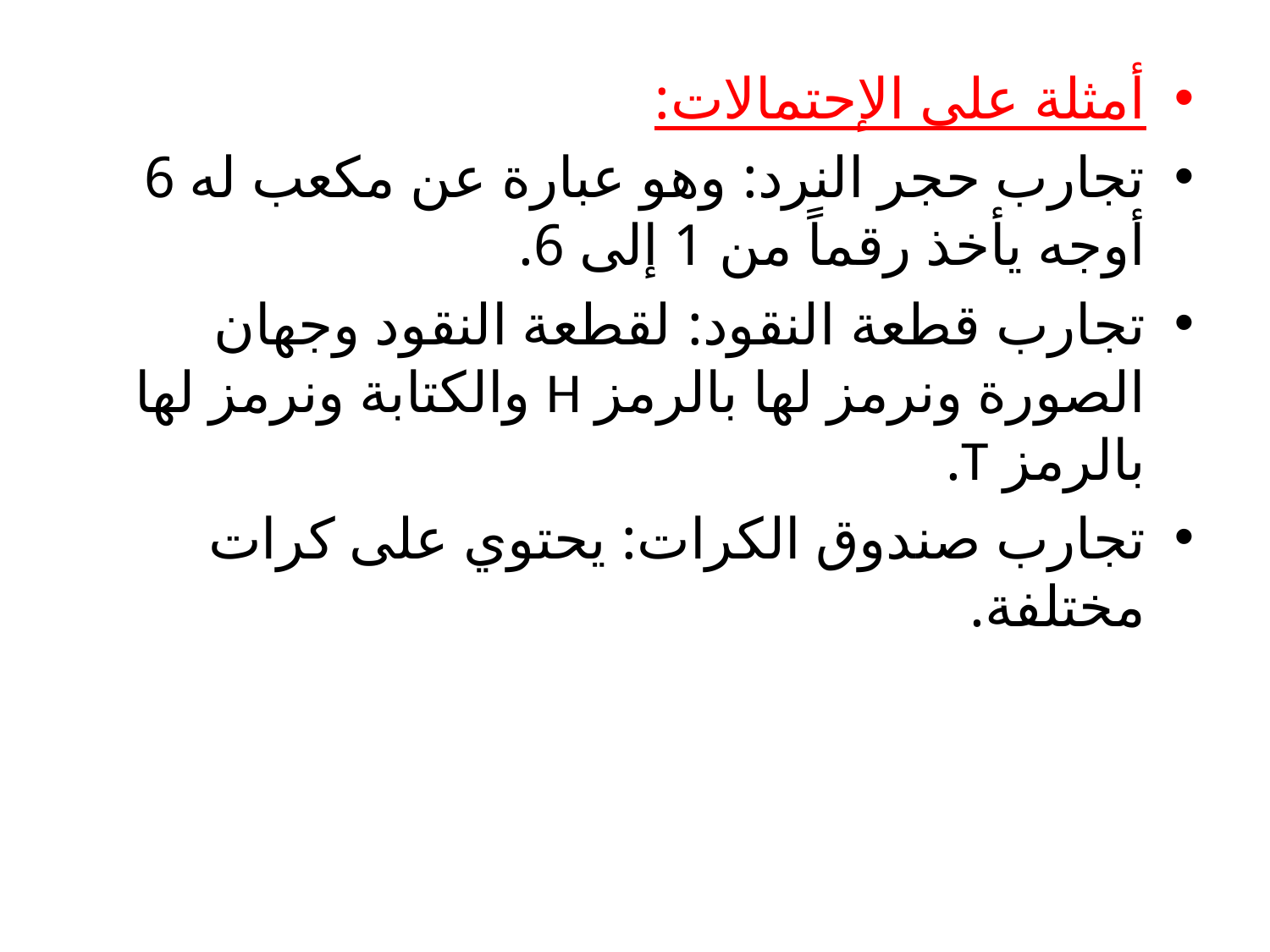

أمثلة على الإحتمالات:
تجارب حجر النرد: وهو عبارة عن مكعب له 6 أوجه يأخذ رقماً من 1 إلى 6.
تجارب قطعة النقود: لقطعة النقود وجهان الصورة ونرمز لها بالرمز H والكتابة ونرمز لها بالرمز T.
تجارب صندوق الكرات: يحتوي على كرات مختلفة.